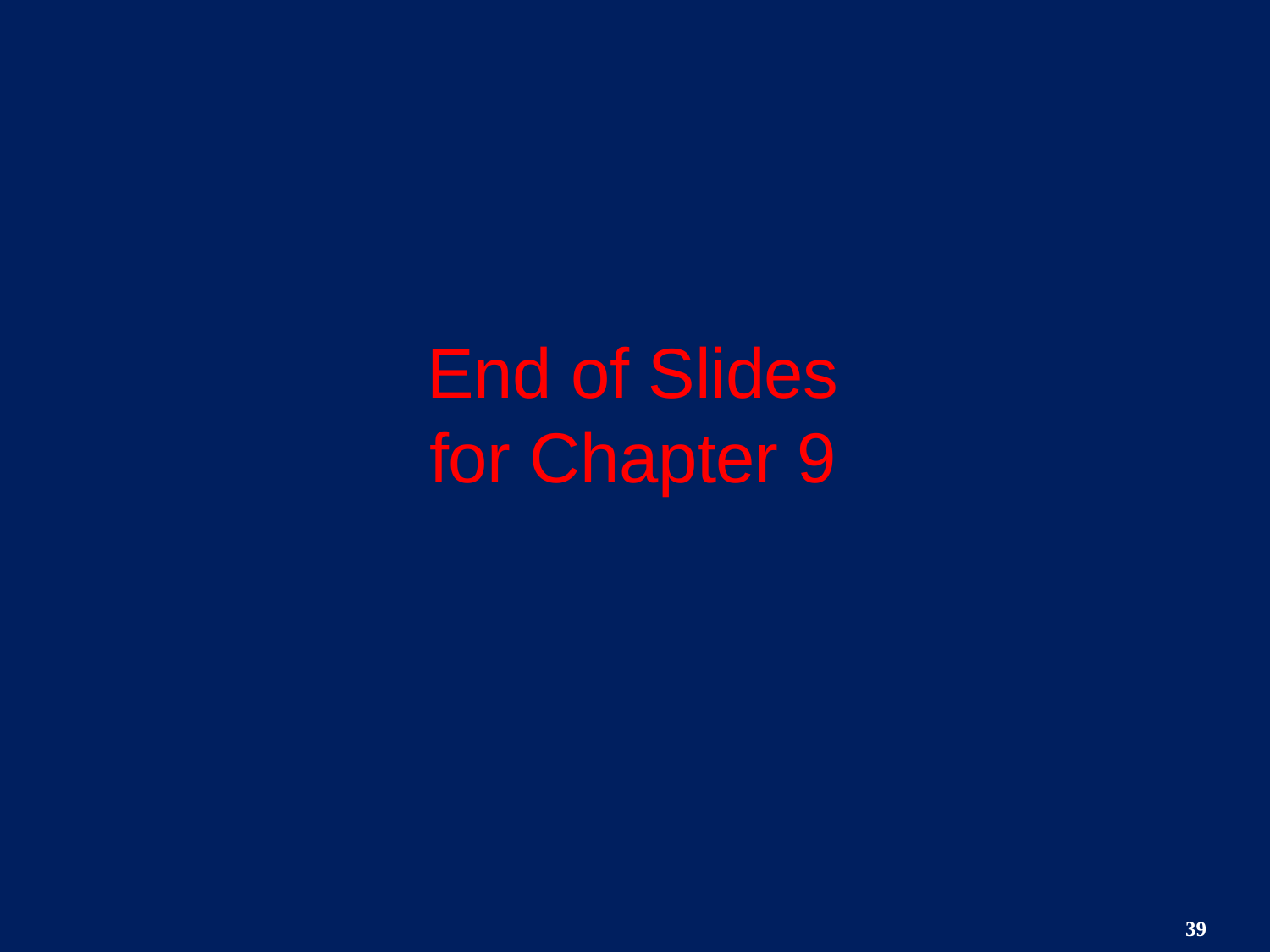

# End of Slides for Chapter 9
39